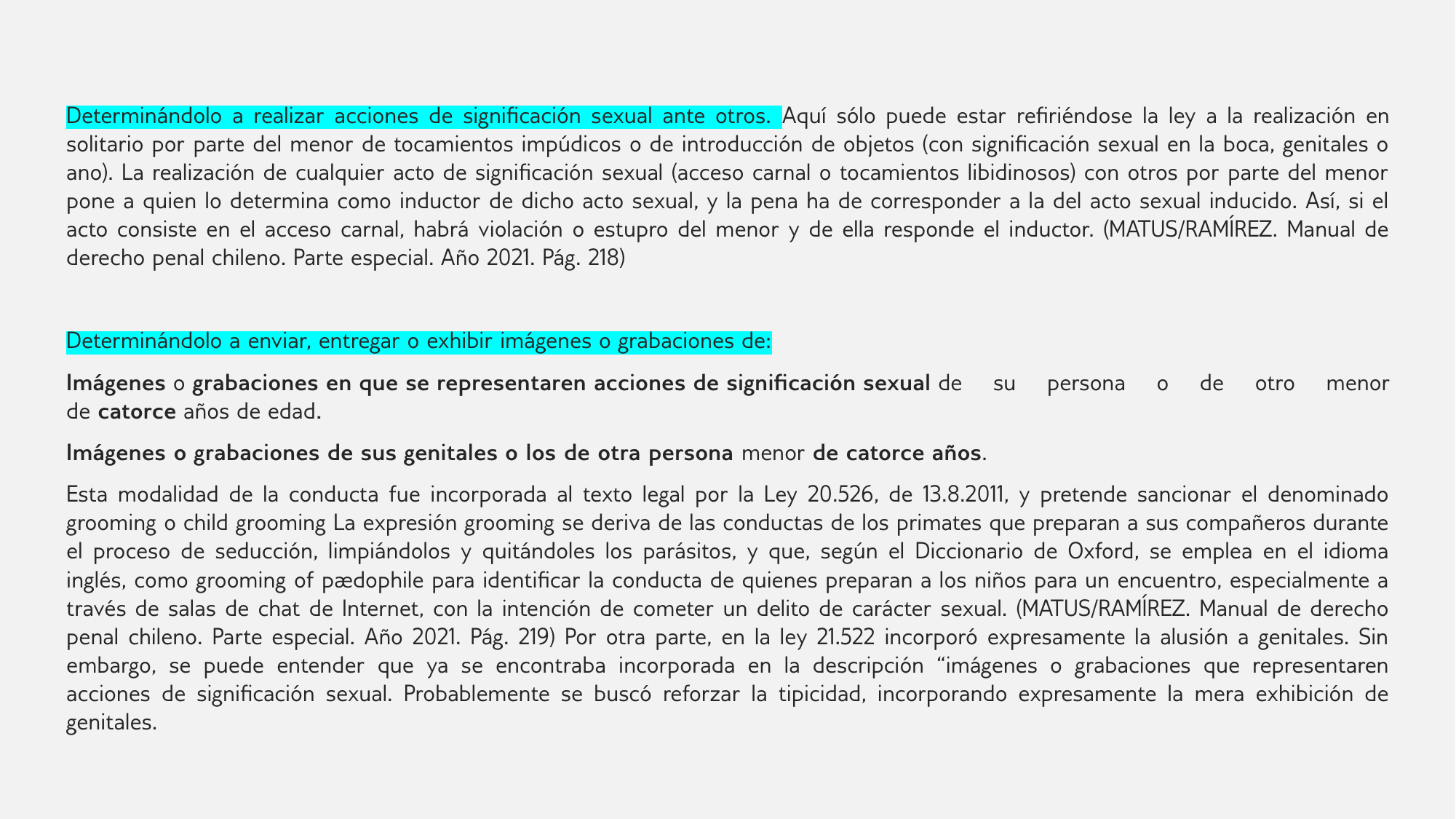

Determinándolo a realizar acciones de significación sexual ante otros. Aquí sólo puede estar refiriéndose la ley a la realización en solitario por parte del menor de tocamientos impúdicos o de introducción de objetos (con significación sexual en la boca, genitales o ano). La realización de cualquier acto de significación sexual (acceso carnal o tocamientos libidinosos) con otros por parte del menor pone a quien lo determina como inductor de dicho acto sexual, y la pena ha de corresponder a la del acto sexual inducido. Así, si el acto consiste en el acceso carnal, habrá violación o estupro del menor y de ella responde el inductor. (MATUS/RAMÍREZ. Manual de derecho penal chileno. Parte especial. Año 2021. Pág. 218)

Determinándolo a enviar, entregar o exhibir imágenes o grabaciones de:
Imágenes o grabaciones en que se representaren acciones de significación sexual de su persona o de otro menor de catorce años de edad.
Imágenes o grabaciones de sus genitales o los de otra persona menor de catorce años.
Esta modalidad de la conducta fue incorporada al texto legal por la Ley 20.526, de 13.8.2011, y pretende sancionar el denominado grooming o child grooming La expresión grooming se deriva de las conductas de los primates que preparan a sus compañeros durante el proceso de seducción, limpiándolos y quitándoles los parásitos, y que, según el Diccionario de Oxford, se emplea en el idioma inglés, como grooming of paedophile para identificar la conducta de quienes preparan a los niños para un encuentro, especialmente a través de salas de chat de Internet, con la intención de cometer un delito de carácter sexual. (MATUS/RAMÍREZ. Manual de derecho penal chileno. Parte especial. Año 2021. Pág. 219) Por otra parte, en la ley 21.522 incorporó expresamente la alusión a genitales. Sin embargo, se puede entender que ya se encontraba incorporada en la descripción “imágenes o grabaciones que representaren acciones de significación sexual. Probablemente se buscó reforzar la tipicidad, incorporando expresamente la mera exhibición de genitales.